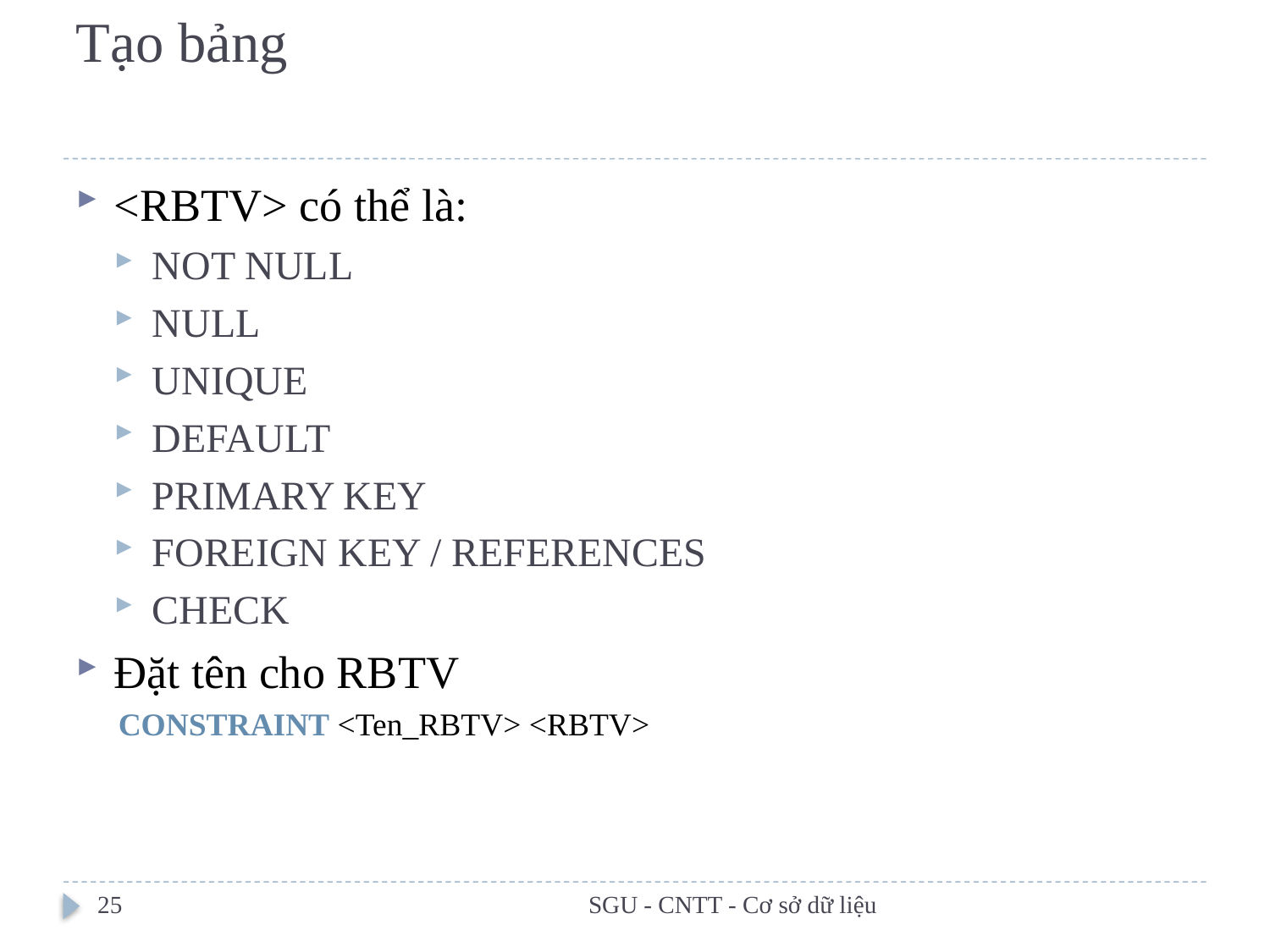

# Tạo bảng
<RBTV> có thể là:
NOT NULL
NULL
UNIQUE
DEFAULT
PRIMARY KEY
FOREIGN KEY / REFERENCES
CHECK
Đặt tên cho RBTV

CONSTRAINT <Ten_RBTV> <RBTV>
25
SGU - CNTT - Cơ sở dữ liệu